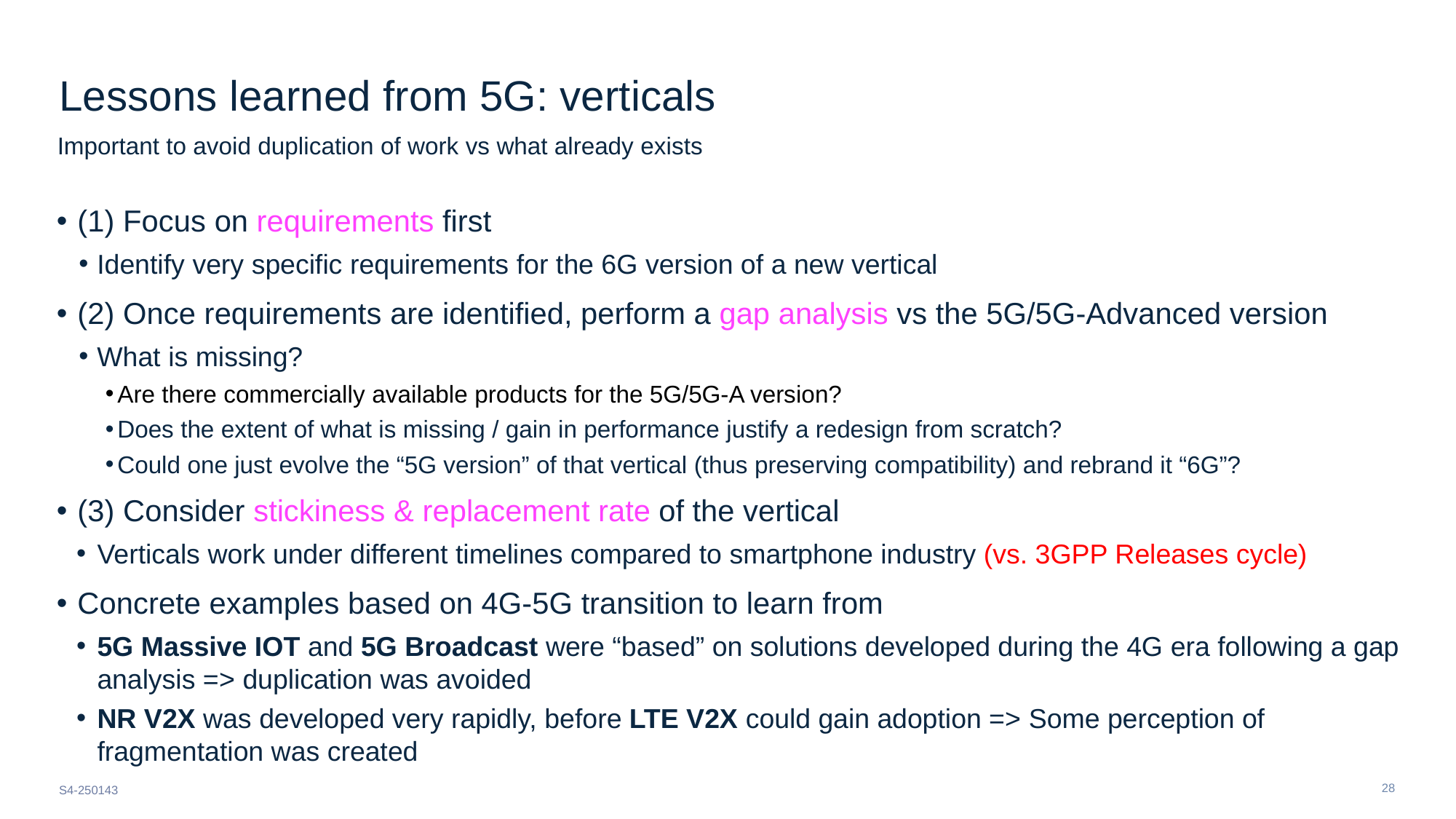

# Lessons learned from 5G: verticals
Important to avoid duplication of work vs what already exists
(1) Focus on requirements first
Identify very specific requirements for the 6G version of a new vertical
(2) Once requirements are identified, perform a gap analysis vs the 5G/5G-Advanced version
What is missing?
Are there commercially available products for the 5G/5G-A version?
Does the extent of what is missing / gain in performance justify a redesign from scratch?
Could one just evolve the “5G version” of that vertical (thus preserving compatibility) and rebrand it “6G”?
(3) Consider stickiness & replacement rate of the vertical
Verticals work under different timelines compared to smartphone industry (vs. 3GPP Releases cycle)
Concrete examples based on 4G-5G transition to learn from
5G Massive IOT and 5G Broadcast were “based” on solutions developed during the 4G era following a gap analysis => duplication was avoided
NR V2X was developed very rapidly, before LTE V2X could gain adoption => Some perception of fragmentation was created

S4-250143